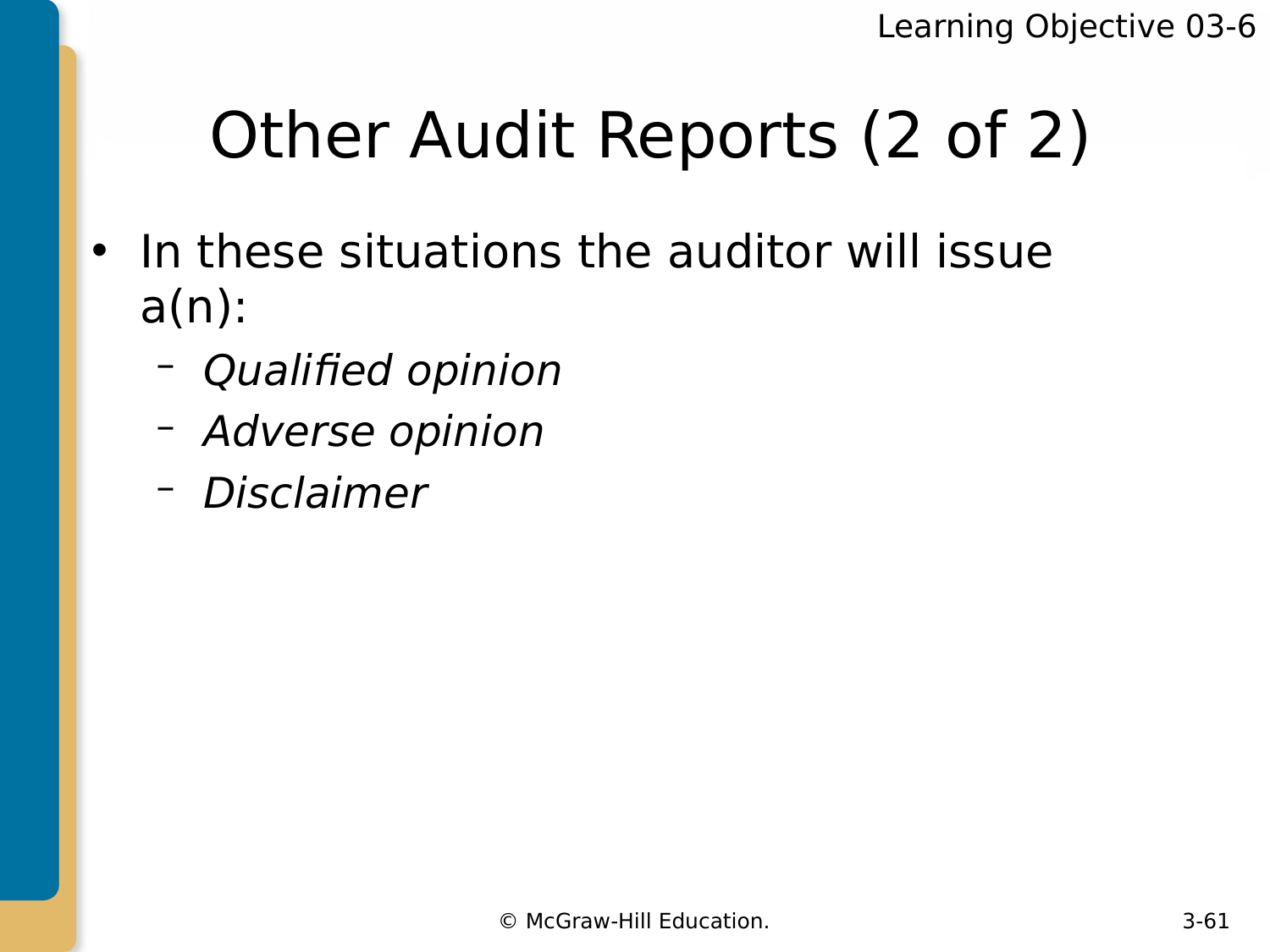

Learning Objective 03-6
# Other Audit Reports (2 of 2)
In these situations the auditor will issue a(n):
Qualified opinion
Adverse opinion
Disclaimer